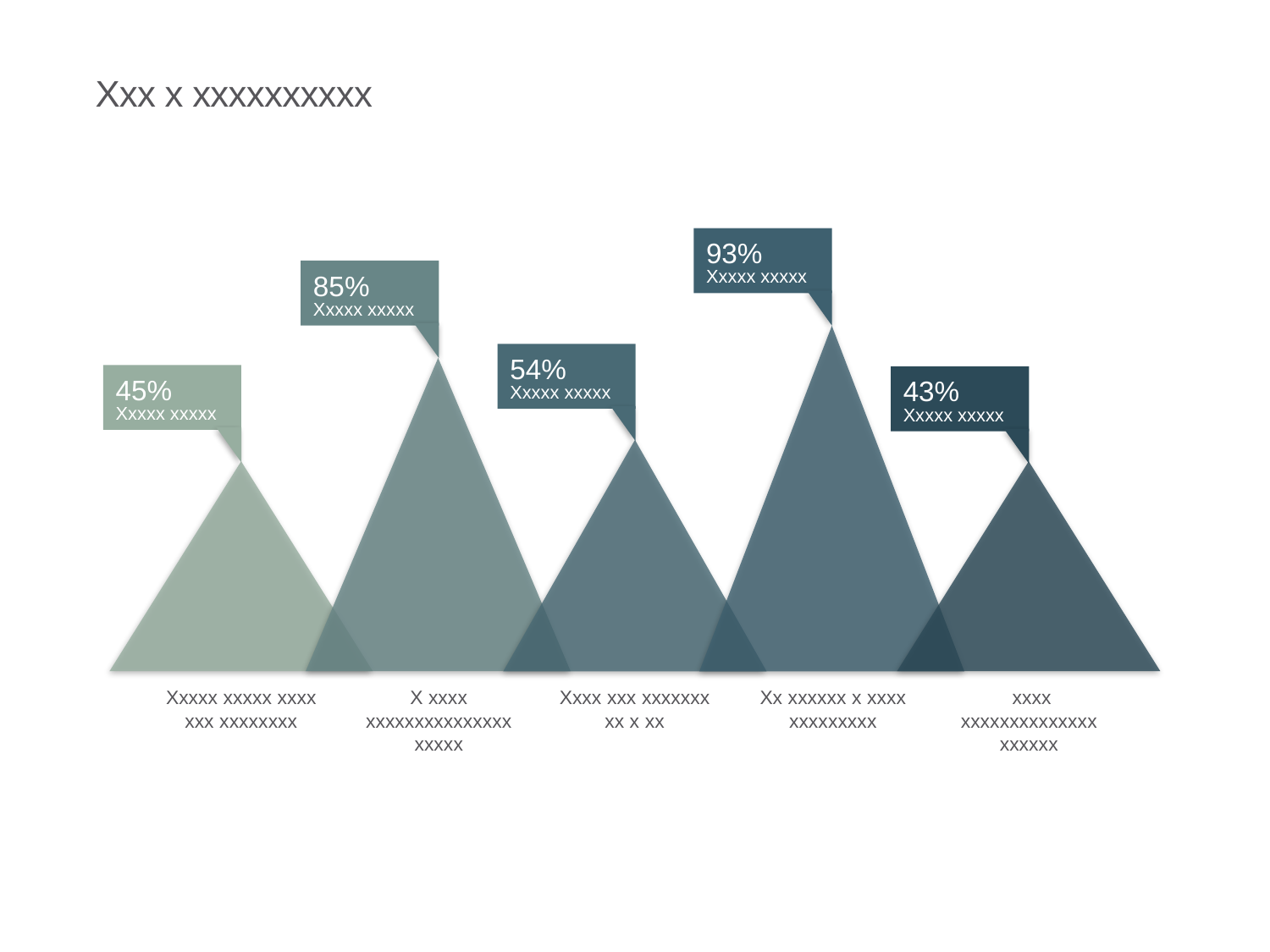

# Xxx x xxxxxxxxxx
93%
Xxxxx xxxxx

85%
Xxxxx xxxxx

54%
Xxxxx xxxxx

45%
Xxxxx xxxxx

43%
Xxxxx xxxxx

Xxxxx xxxxx xxxx xxx xxxxxxxx
X xxxx xxxxxxxxxxxxxxx xxxxx
Xxxx xxx xxxxxxx xx x xx
Xx xxxxxx x xxxx xxxxxxxxx
 xxxx xxxxxxxxxxxxxx xxxxxx